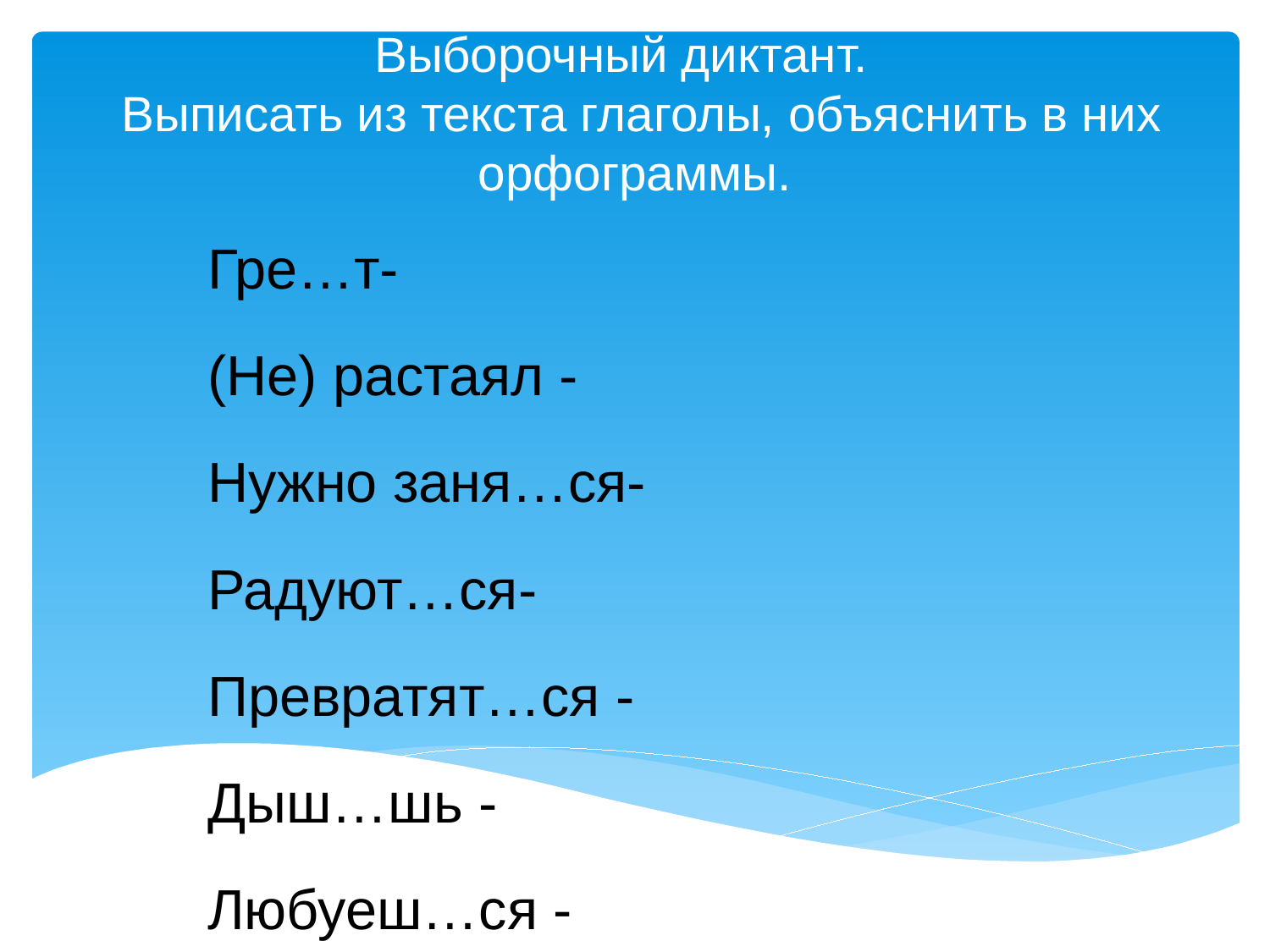

# Выборочный диктант. Выписать из текста глаголы, объяснить в них орфограммы.
Гре…т-
(Не) растаял -
Нужно заня…ся-
Радуют…ся-
Превратят…ся -
Дыш…шь -
Любуеш…ся -